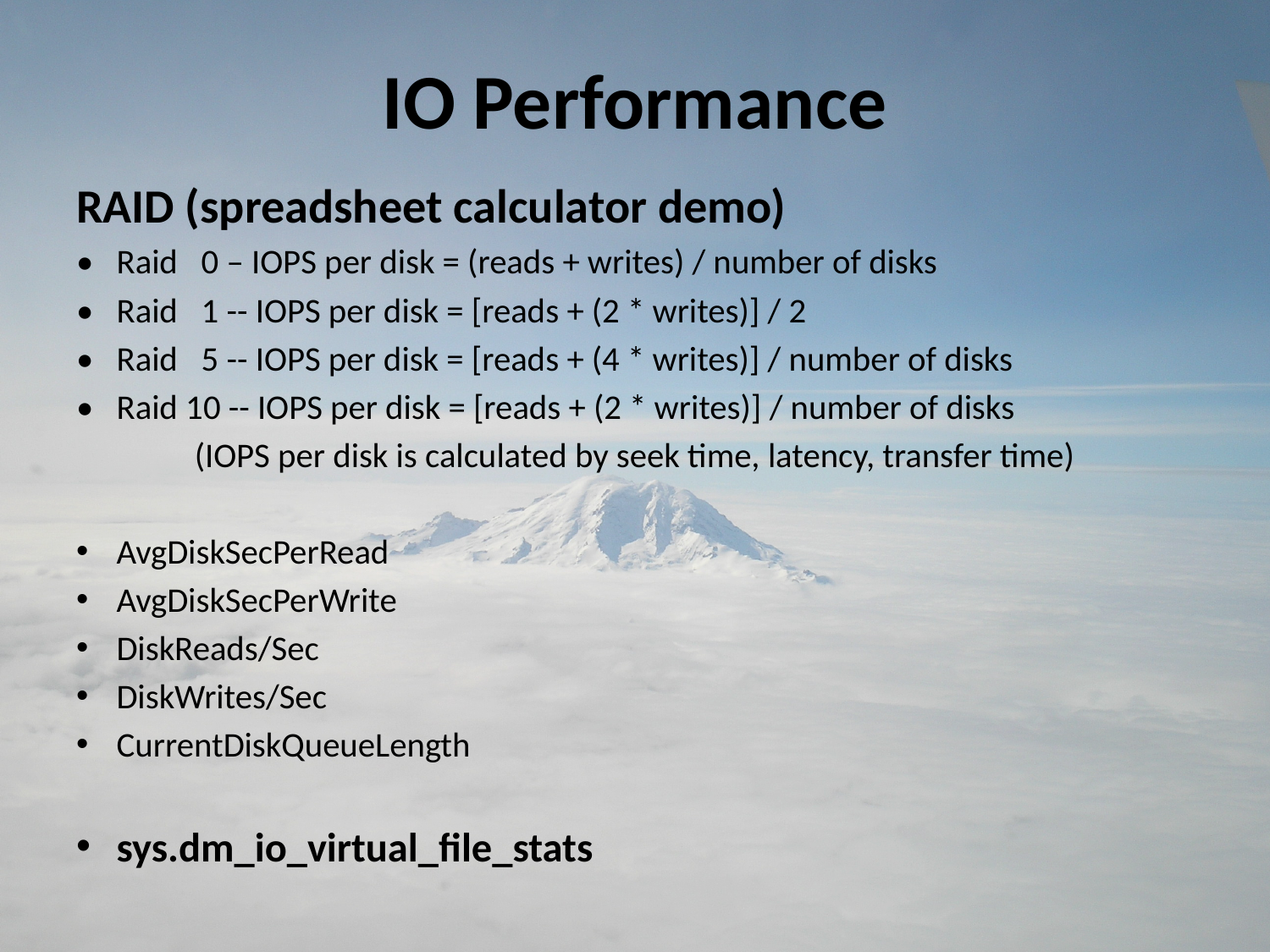

# IO Performance
RAID (spreadsheet calculator demo)
•	Raid   0 – IOPS per disk = (reads + writes) / number of disks
•	Raid   1 -- IOPS per disk = [reads + (2 * writes)] / 2
•	Raid   5 -- IOPS per disk = [reads + (4 * writes)] / number of disks
•	Raid 10 -- IOPS per disk = [reads + (2 * writes)] / number of disks
(IOPS per disk is calculated by seek time, latency, transfer time)

AvgDiskSecPerRead
AvgDiskSecPerWrite
DiskReads/Sec
DiskWrites/Sec
CurrentDiskQueueLength

sys.dm_io_virtual_file_stats